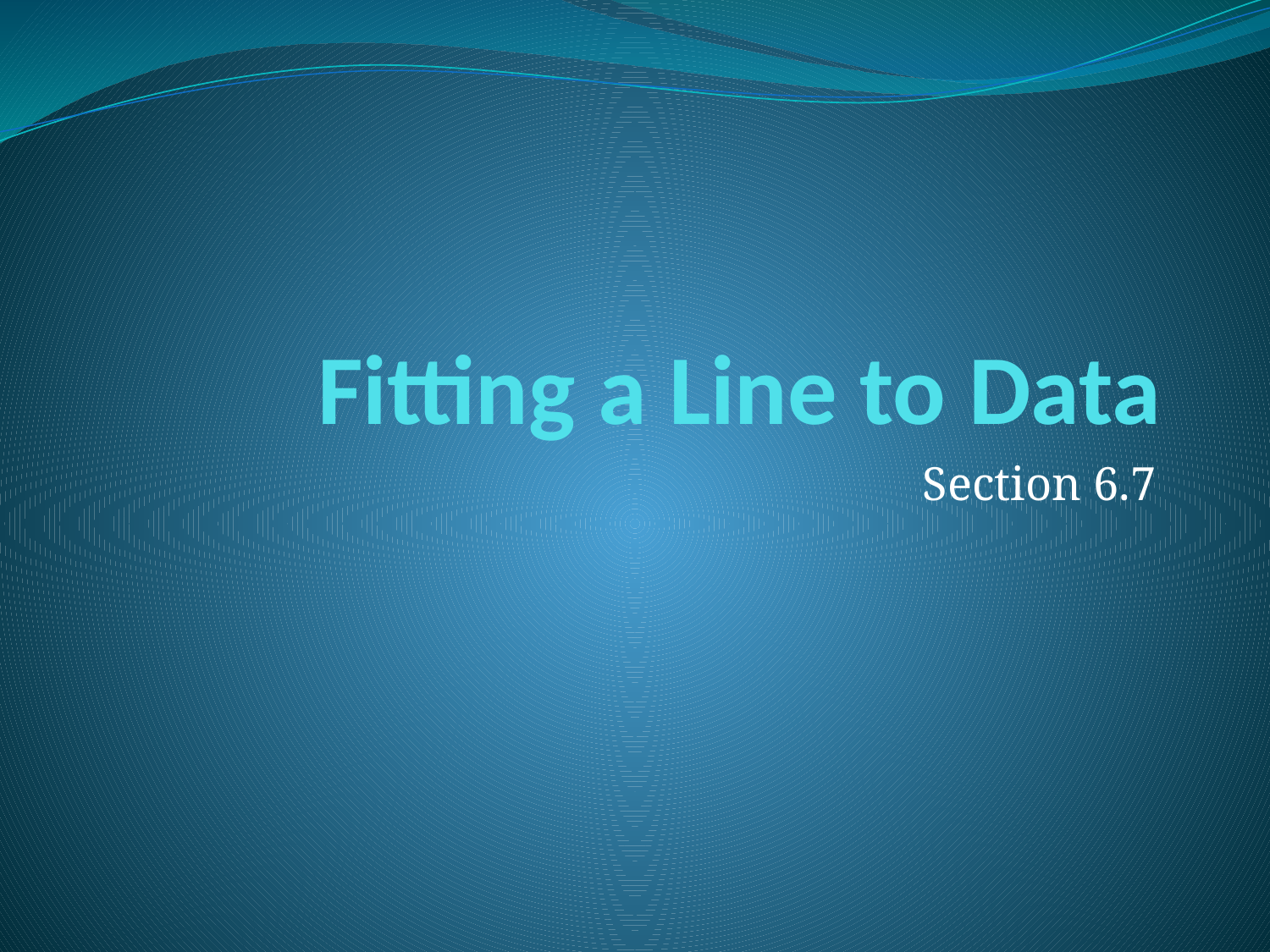

# Fitting a Line to Data
Section 6.7